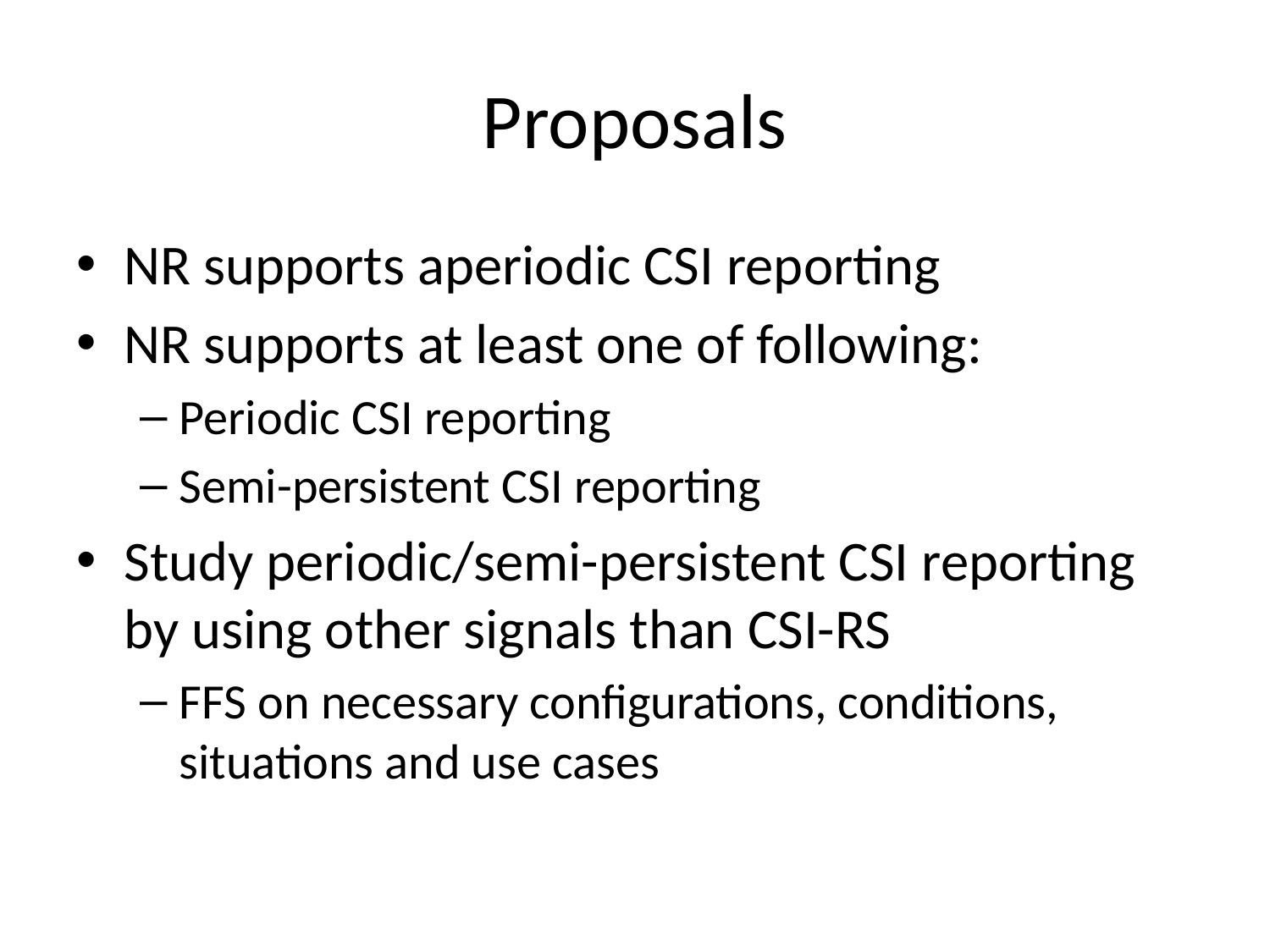

# Proposals
NR supports aperiodic CSI reporting
NR supports at least one of following:
Periodic CSI reporting
Semi-persistent CSI reporting
Study periodic/semi-persistent CSI reporting by using other signals than CSI-RS
FFS on necessary configurations, conditions, situations and use cases